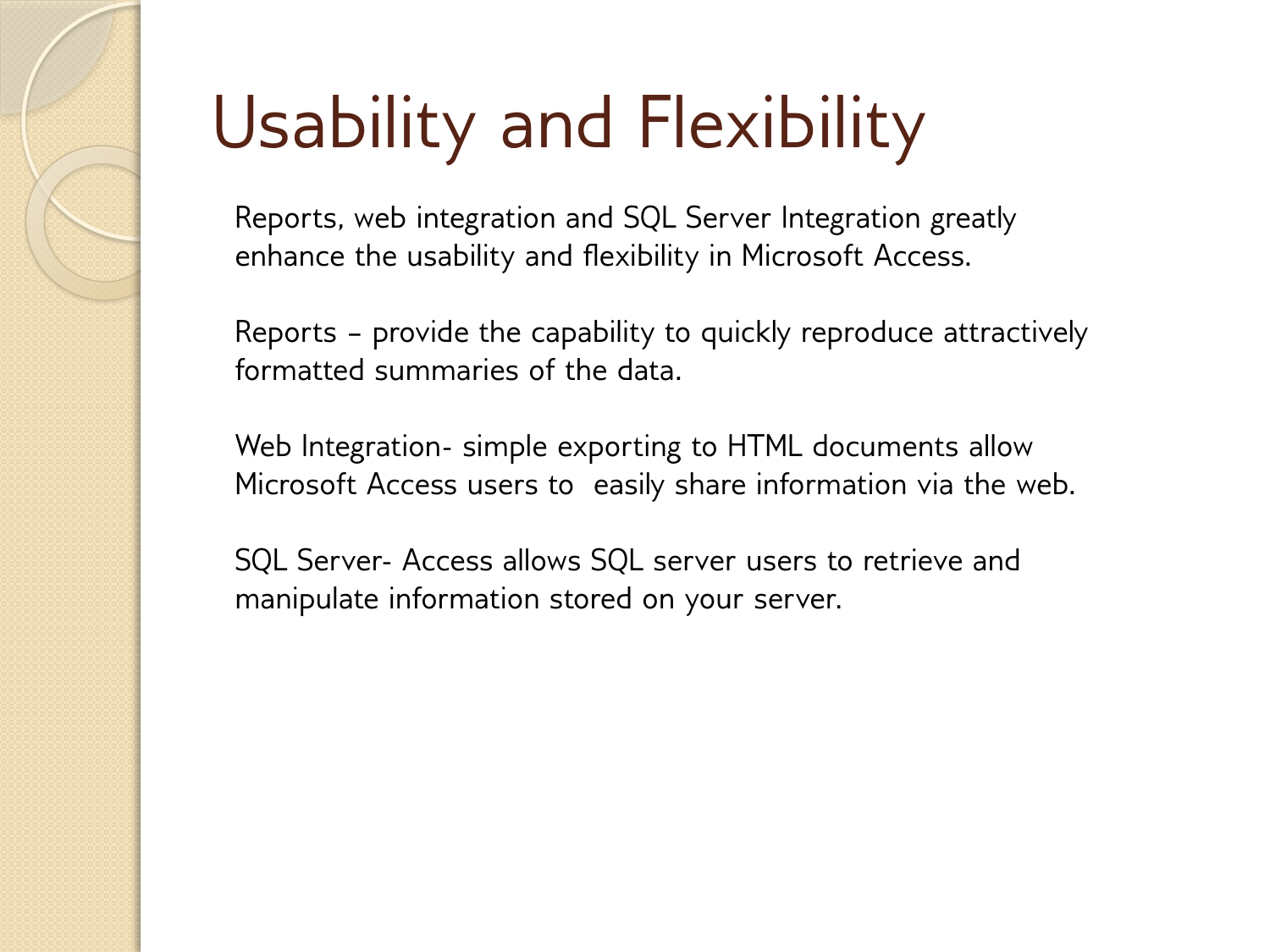

# Usability and Flexibility
Reports, web integration and SQL Server Integration greatly enhance the usability and flexibility in Microsoft Access.

Reports – provide the capability to quickly reproduce attractively formatted summaries of the data.

Web Integration- simple exporting to HTML documents allow Microsoft Access users to  easily share information via the web.

SQL Server- Access allows SQL server users to retrieve and manipulate information stored on your server.